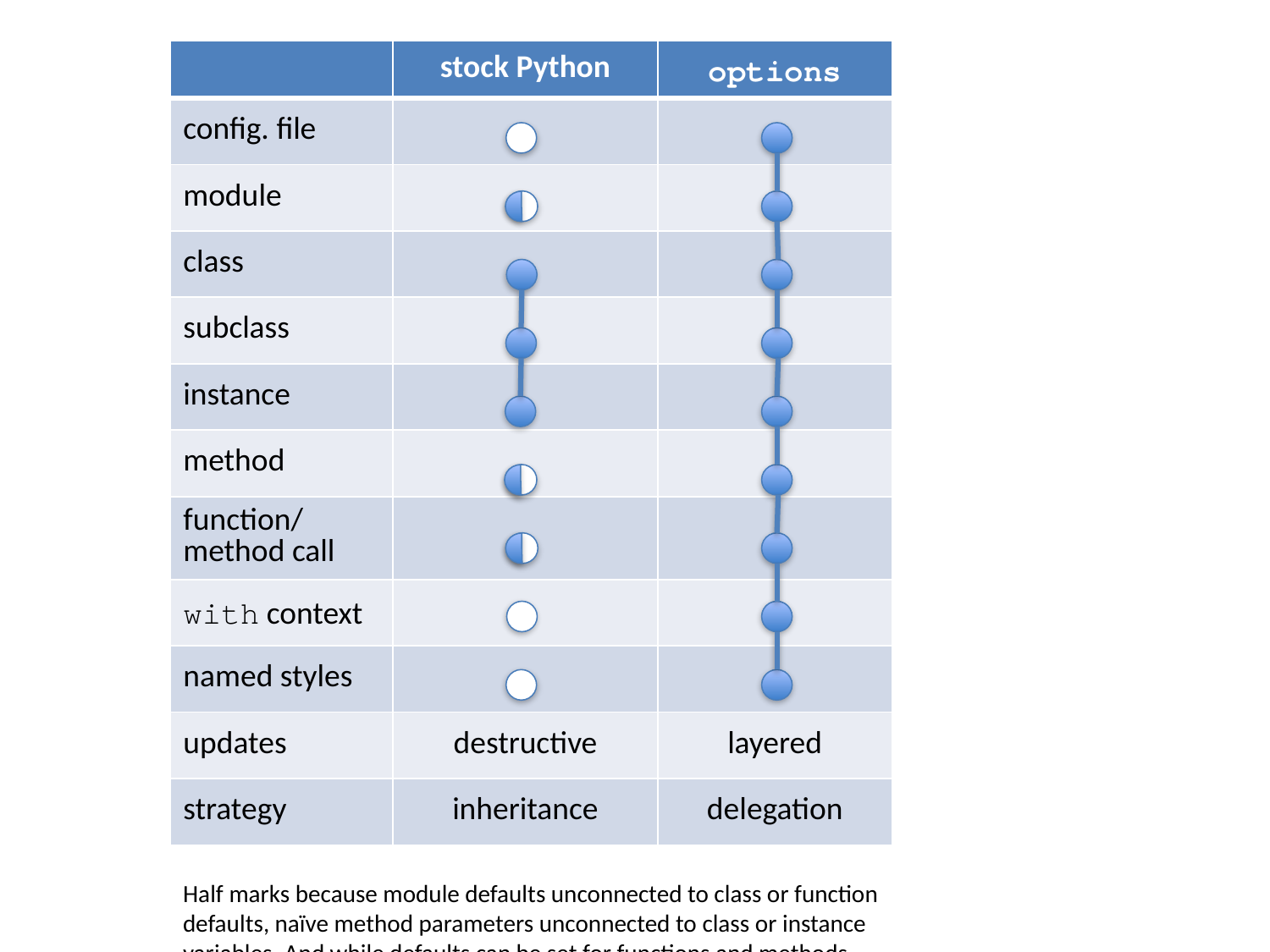

|  | stock Python | options |
| --- | --- | --- |
| config. file |  |  |
| module |  |  |
| class |  |  |
| subclass |  |  |
| instance |  |  |
| method |  |  |
| function/method call |  |  |
| with context |  |  |
| named styles |  |  |
| updates | destructive | layered |
| strategy | inheritance | delegation |

Half marks because module defaults unconnected to class or function defaults, naïve method parameters unconnected to class or instance variables. And while defaults can be set for functions and methods, those defaults cannot be dynamically adjusted.